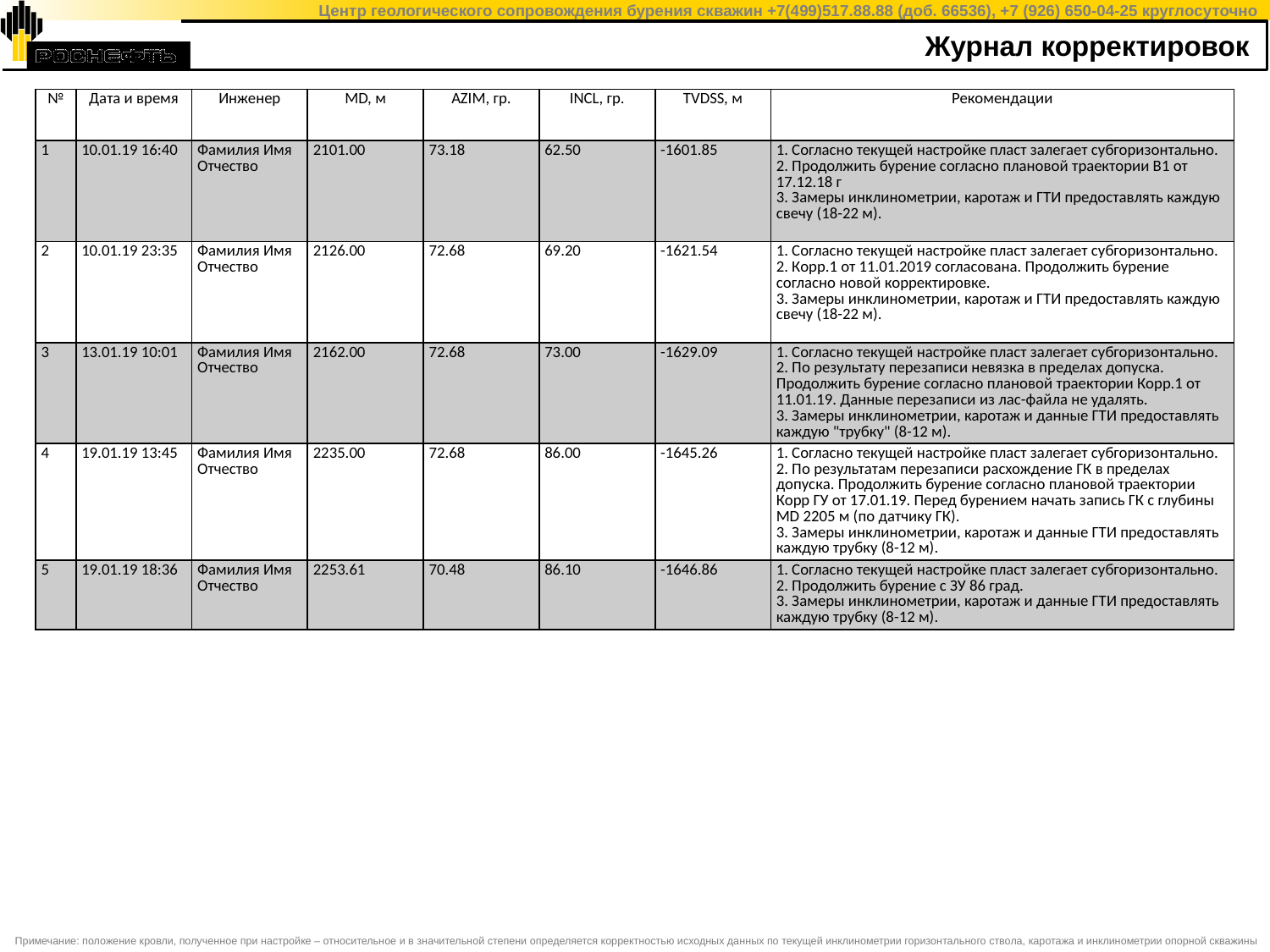

# Журнал корректировок
| № | Дата и время | Инженер | MD, м | AZIM, гр. | INCL, гр. | TVDSS, м | Рекомендации |
| --- | --- | --- | --- | --- | --- | --- | --- |
| 1 | 10.01.19 16:40 | Фамилия Имя Отчество | 2101.00 | 73.18 | 62.50 | -1601.85 | 1. Согласно текущей настройке пласт залегает субгоризонтально. 2. Продолжить бурение согласно плановой траектории В1 от 17.12.18 г 3. Замеры инклинометрии, каротаж и ГТИ предоставлять каждую свечу (18-22 м). |
| 2 | 10.01.19 23:35 | Фамилия Имя Отчество | 2126.00 | 72.68 | 69.20 | -1621.54 | 1. Согласно текущей настройке пласт залегает субгоризонтально. 2. Корр.1 от 11.01.2019 согласована. Продолжить бурение согласно новой корректировке. 3. Замеры инклинометрии, каротаж и ГТИ предоставлять каждую свечу (18-22 м). |
| 3 | 13.01.19 10:01 | Фамилия Имя Отчество | 2162.00 | 72.68 | 73.00 | -1629.09 | 1. Согласно текущей настройке пласт залегает субгоризонтально. 2. По результату перезаписи невязка в пределах допуска. Продолжить бурение согласно плановой траектории Корр.1 от 11.01.19. Данные перезаписи из лас-файла не удалять. 3. Замеры инклинометрии, каротаж и данные ГТИ предоставлять каждую "трубку" (8-12 м). |
| 4 | 19.01.19 13:45 | Фамилия Имя Отчество | 2235.00 | 72.68 | 86.00 | -1645.26 | 1. Согласно текущей настройке пласт залегает субгоризонтально. 2. По результатам перезаписи расхождение ГК в пределах допуска. Продолжить бурение согласно плановой траектории Корр ГУ от 17.01.19. Перед бурением начать запись ГК с глубины MD 2205 м (по датчику ГК). 3. Замеры инклинометрии, каротаж и данные ГТИ предоставлять каждую трубку (8-12 м). |
| 5 | 19.01.19 18:36 | Фамилия Имя Отчество | 2253.61 | 70.48 | 86.10 | -1646.86 | 1. Согласно текущей настройке пласт залегает субгоризонтально. 2. Продолжить бурение с ЗУ 86 град. 3. Замеры инклинометрии, каротаж и данные ГТИ предоставлять каждую трубку (8-12 м). |